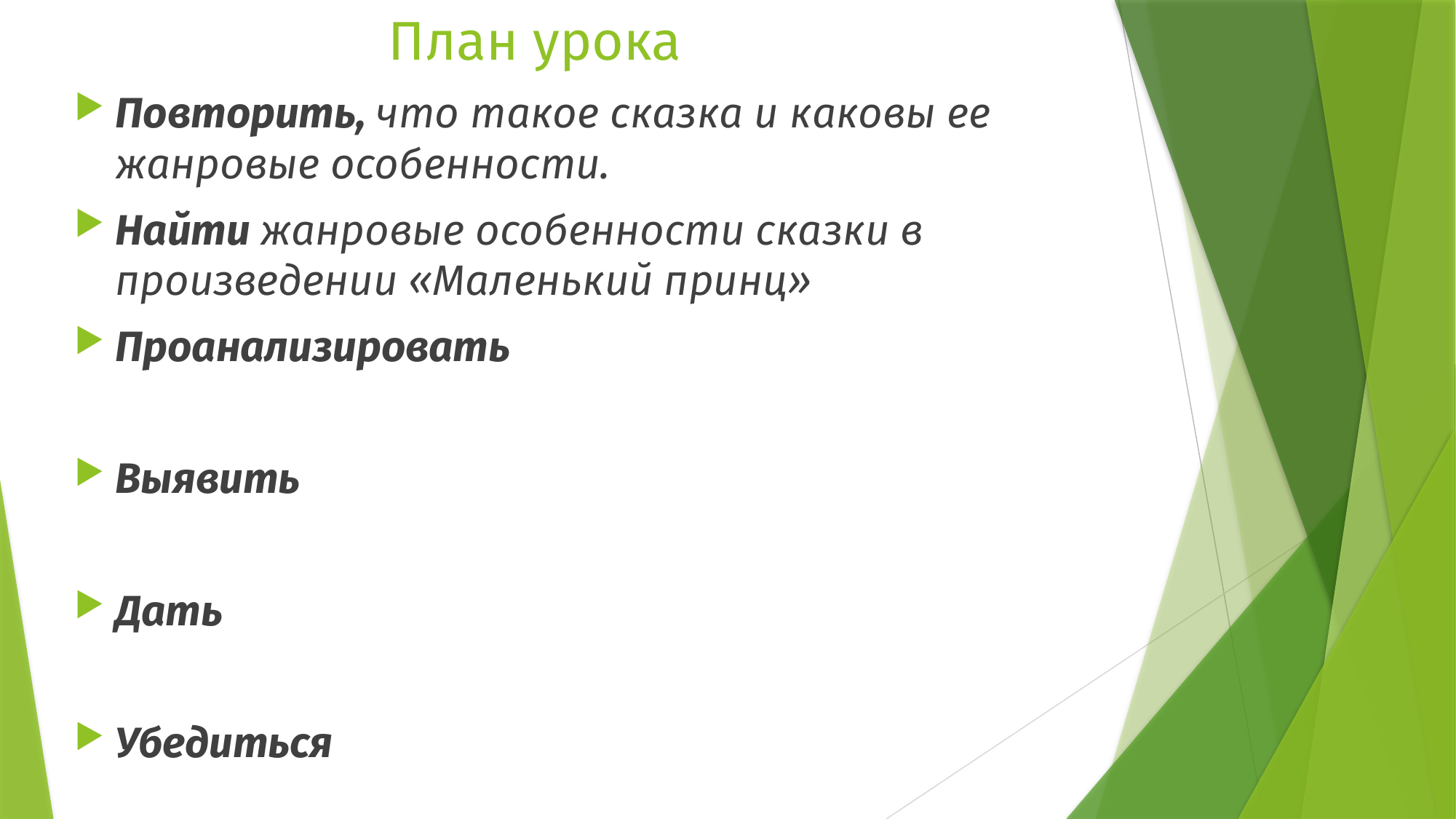

# План урока
Повторить, что такое сказка и каковы ее жанровые особенности.
Найти жанровые особенности сказки в произведении «Маленький принц»
Проанализировать

Выявить

Дать

Убедиться